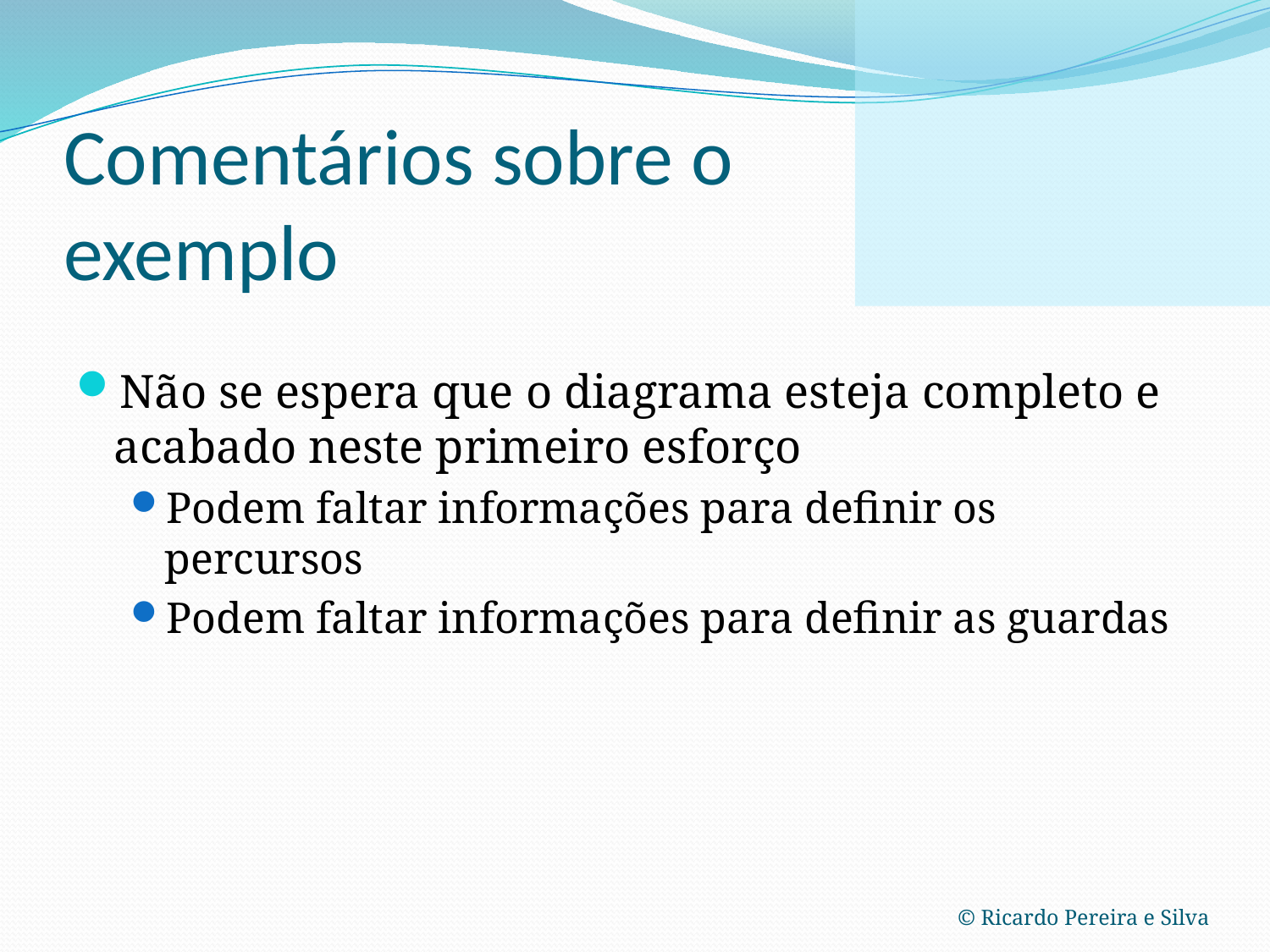

# Comentários sobre o exemplo
Não se espera que o diagrama esteja completo e acabado neste primeiro esforço
Podem faltar informações para definir os percursos
Podem faltar informações para definir as guardas

© Ricardo Pereira e Silva